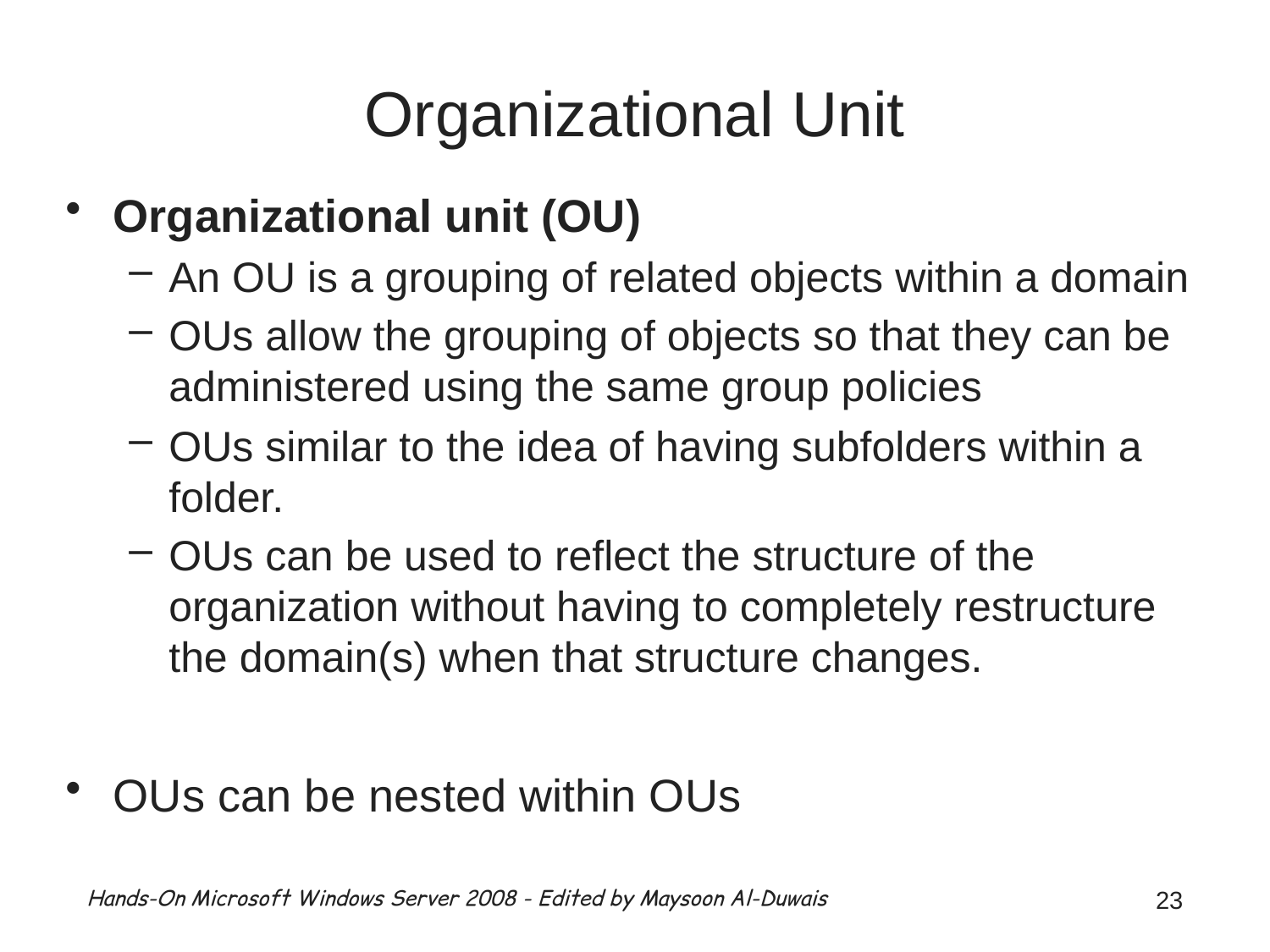

# Organizational Unit
Organizational unit (OU)
An OU is a grouping of related objects within a domain
OUs allow the grouping of objects so that they can be administered using the same group policies
OUs similar to the idea of having subfolders within a folder.
OUs can be used to reflect the structure of the organization without having to completely restructure the domain(s) when that structure changes.

OUs can be nested within OUs
Hands-On Microsoft Windows Server 2008 - Edited by Maysoon Al-Duwais
23